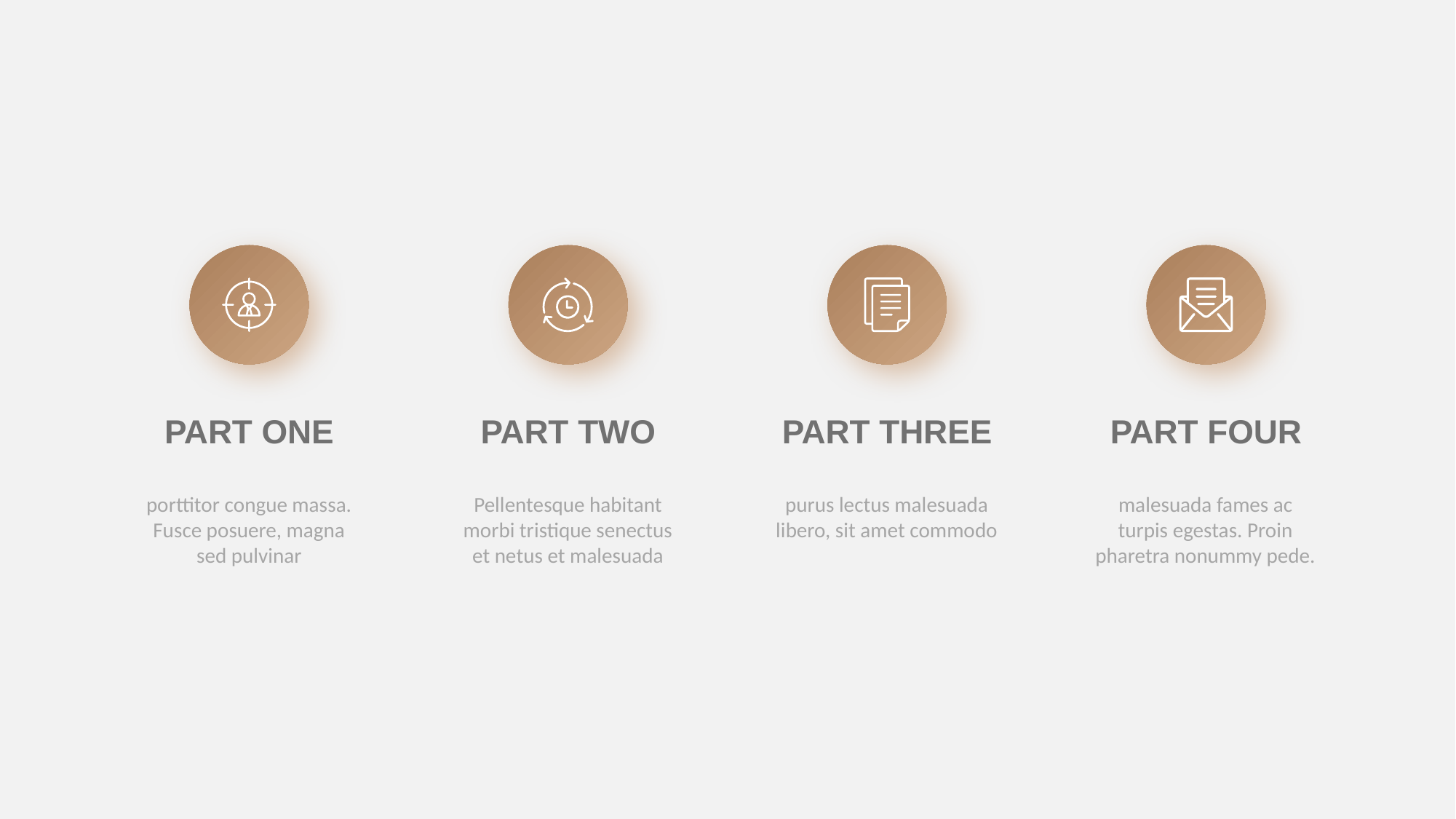

PART ONE
PART TWO
PART THREE
PART FOUR
porttitor congue massa. Fusce posuere, magna sed pulvinar
Pellentesque habitant morbi tristique senectus et netus et malesuada
purus lectus malesuada libero, sit amet commodo
malesuada fames ac turpis egestas. Proin pharetra nonummy pede.